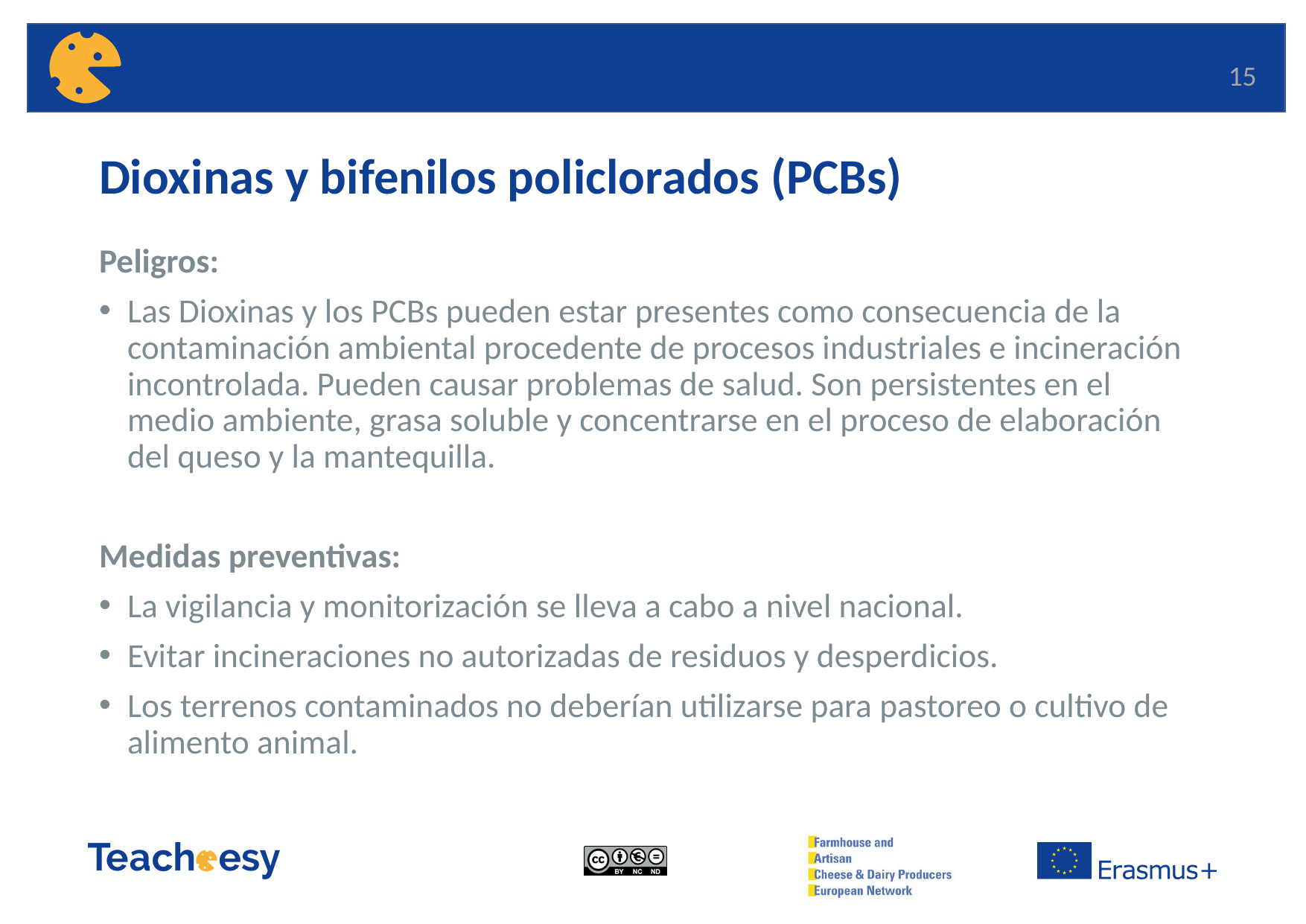

15
# Dioxinas y bifenilos policlorados (PCBs)
Peligros:
Las Dioxinas y los PCBs pueden estar presentes como consecuencia de la contaminación ambiental procedente de procesos industriales e incineración incontrolada. Pueden causar problemas de salud. Son persistentes en el medio ambiente, grasa soluble y concentrarse en el proceso de elaboración del queso y la mantequilla.

Medidas preventivas:
La vigilancia y monitorización se lleva a cabo a nivel nacional.
Evitar incineraciones no autorizadas de residuos y desperdicios.
Los terrenos contaminados no deberían utilizarse para pastoreo o cultivo de alimento animal.